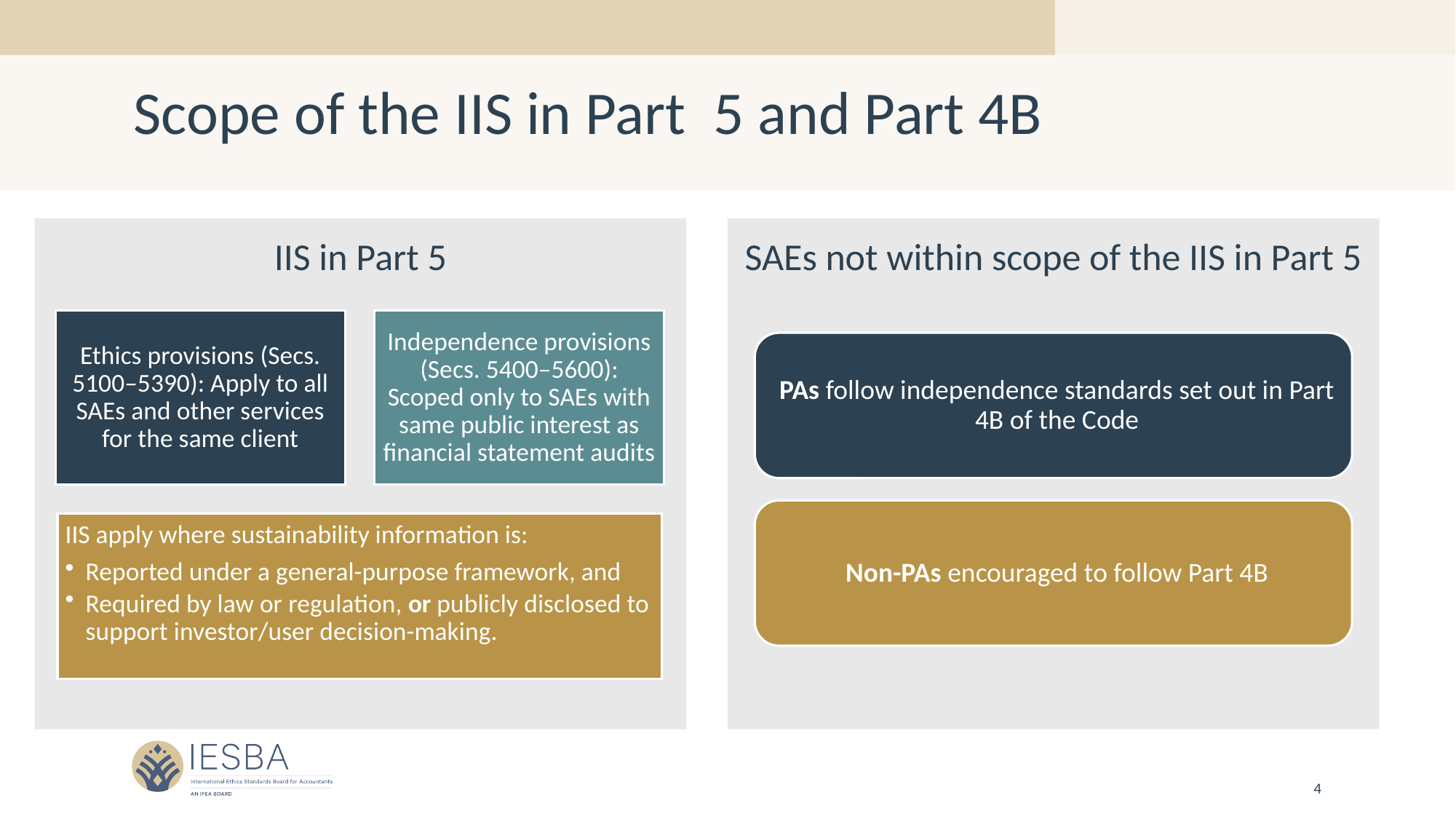

# Scope of the IIS in Part  5 and Part 4B
SAEs not within scope of the IIS in Part 5
IIS in Part 5
Ethics provisions (Secs. 5100–5390): Apply to all SAEs and other services for the same client
Independence provisions (Secs. 5400–5600): Scoped only to SAEs with same public interest as financial statement audits
IIS apply where sustainability information is:
Reported under a general-purpose framework, and
Required by law or regulation, or publicly disclosed to support investor/user decision-making.
PAs follow independence standards set out in Part 4B of the Code
Non-PAs encouraged to follow Part 4B
4